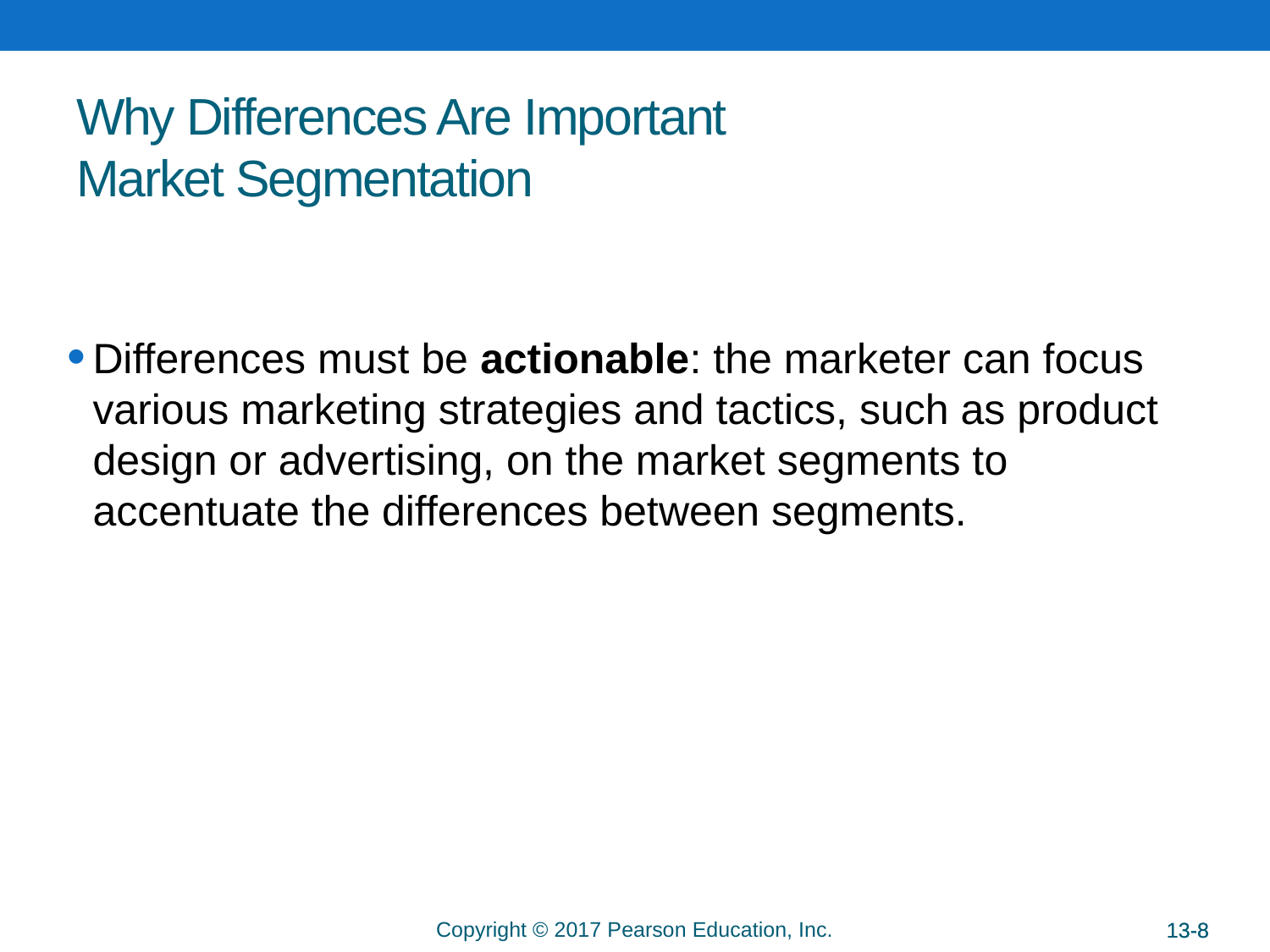

# Why Differences Are Important Market Segmentation
Differences must be actionable: the marketer can focus various marketing strategies and tactics, such as product design or advertising, on the market segments to accentuate the differences between segments.